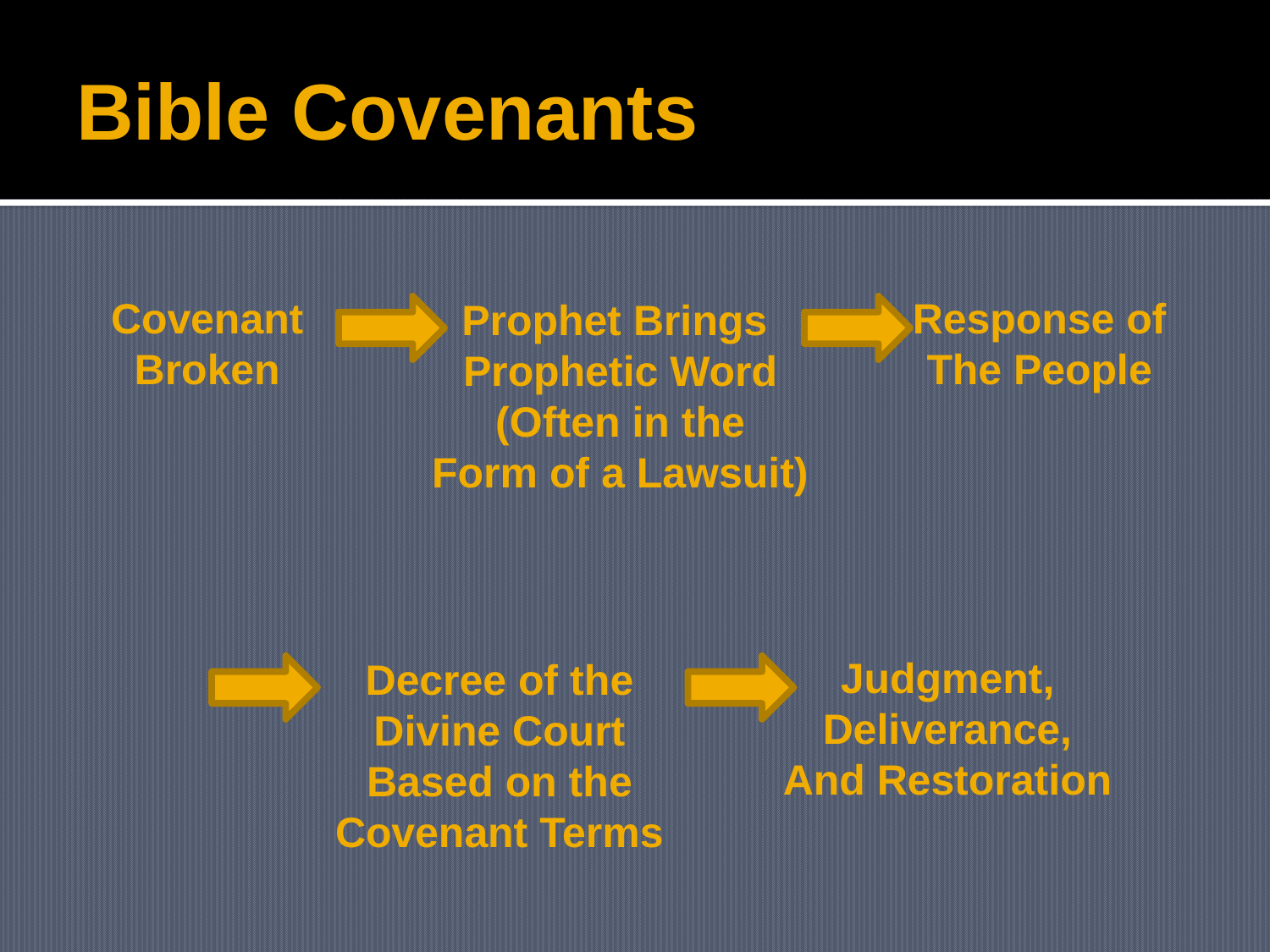

# Bible Covenants
Covenant
Broken
Response of
The People
Prophet Brings
Prophetic Word
(Often in the
Form of a Lawsuit)

Judgment,
Deliverance,
And Restoration
Decree of the
Divine Court
Based on the
Covenant Terms